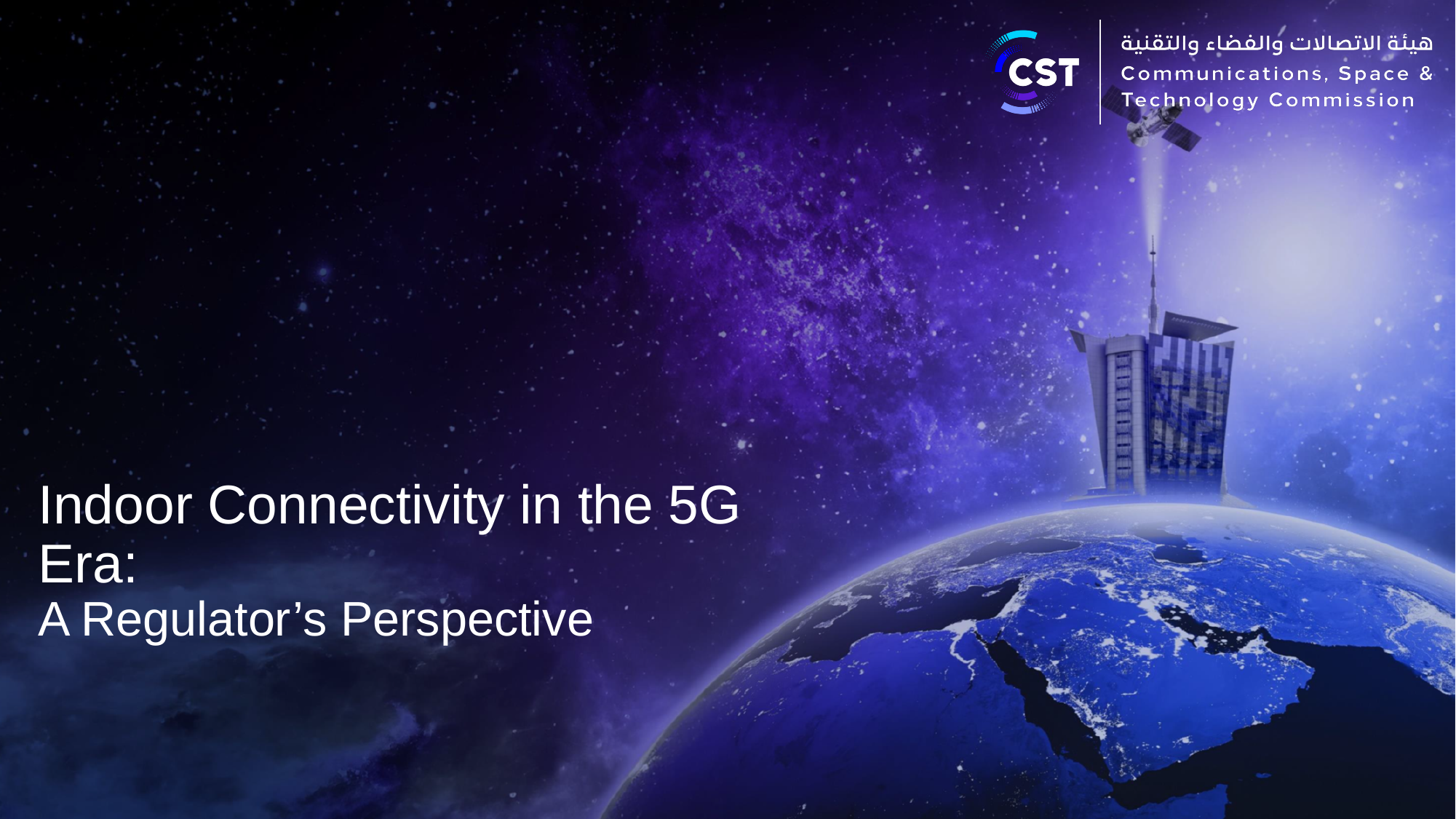

# Indoor Connectivity in the 5G Era: A Regulator’s Perspective